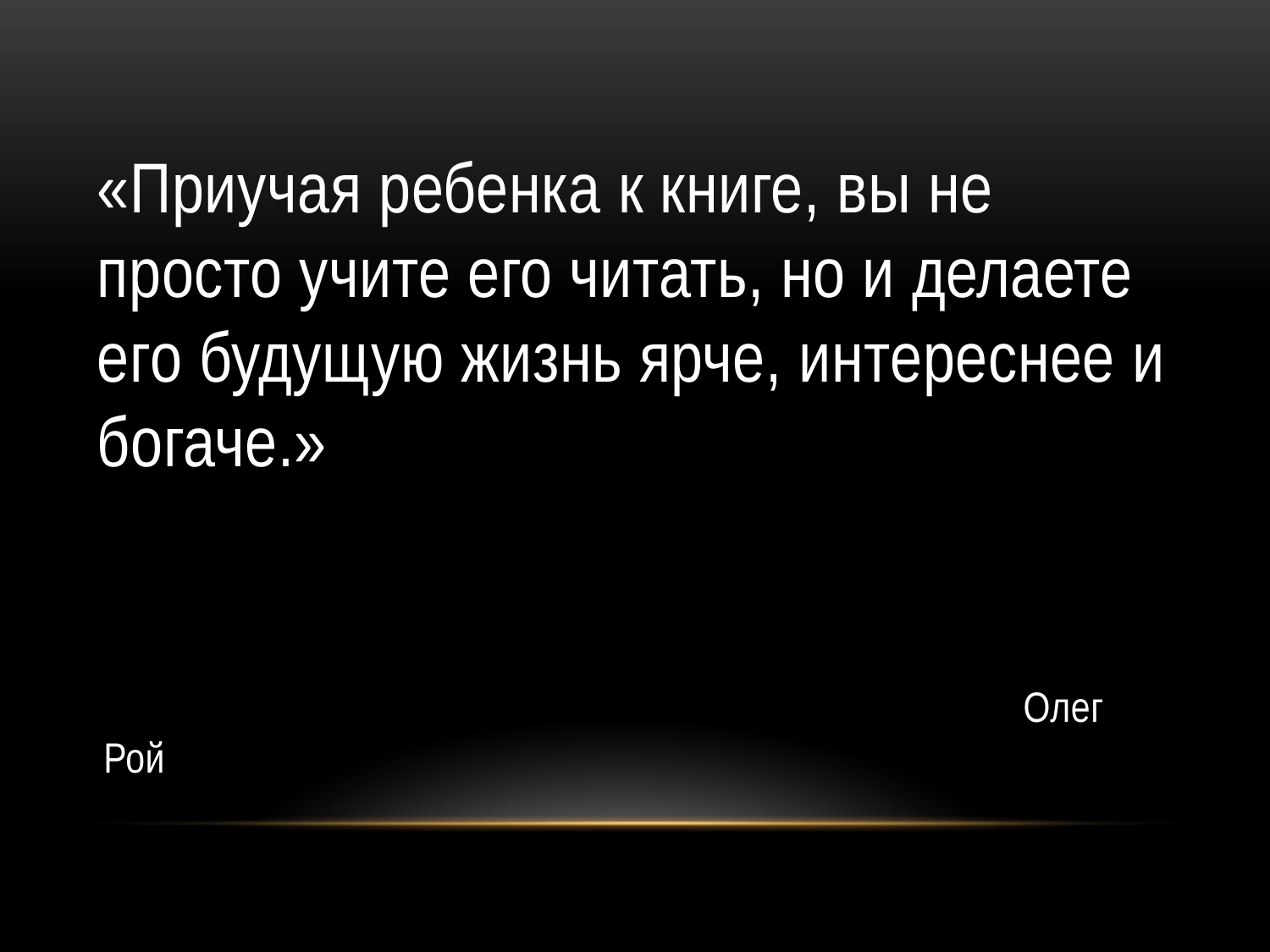

«Приучая ребенка к книге, вы не просто учите его читать, но и делаете его будущую жизнь ярче, интереснее и богаче.»

                                                                                                           Олег Рой